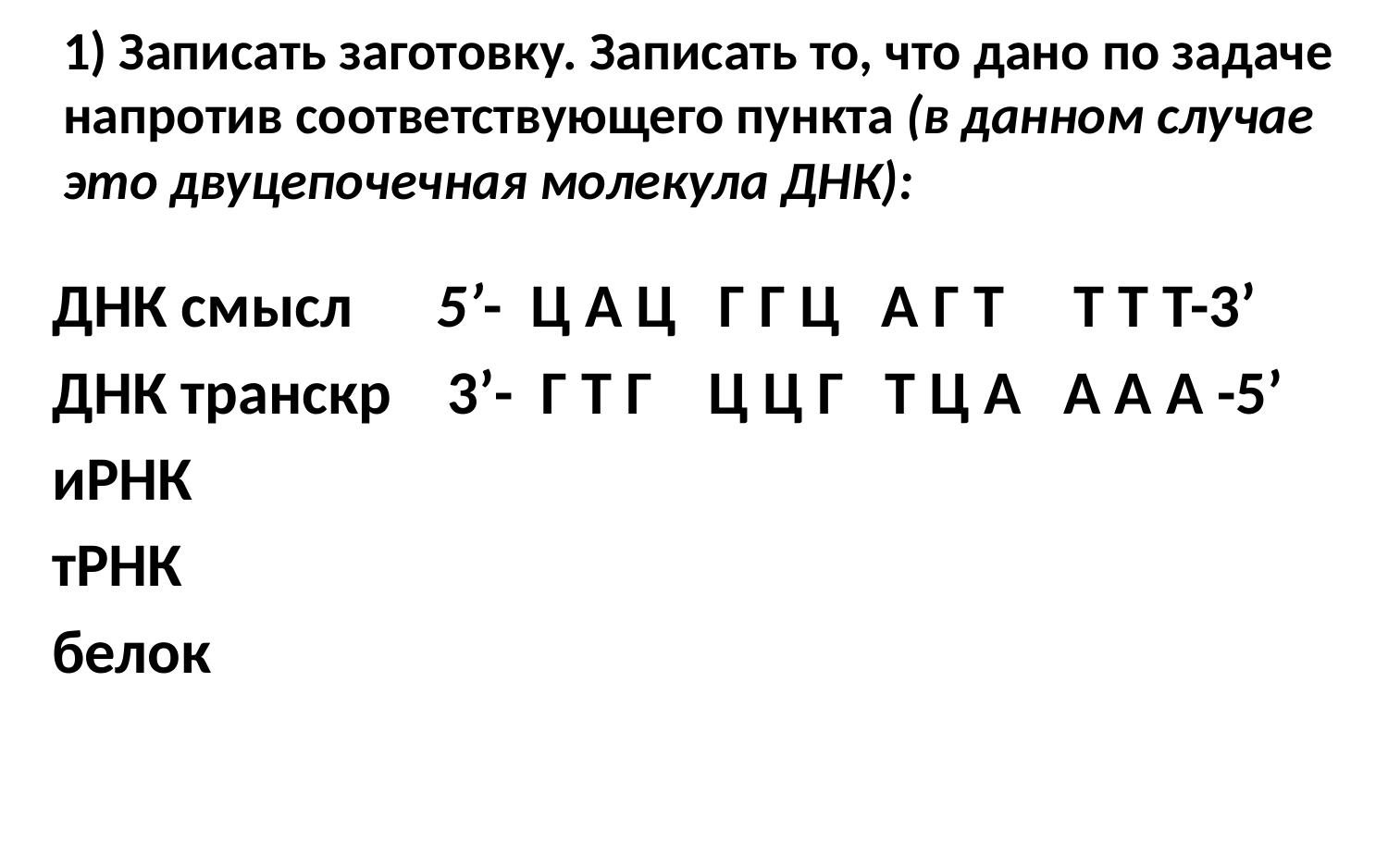

# 1) Записать заготовку. Записать то, что дано по задаче напротив соответствующего пункта (в данном случае это двуцепочечная молекула ДНК):
ДНК смысл      5’-  Ц А Ц   Г Г Ц   А Г Т     Т Т Т-3’
ДНК транскр    3’-  Г Т Г    Ц Ц Г   Т Ц А   А А А -5’
иРНК
тРНК
белок